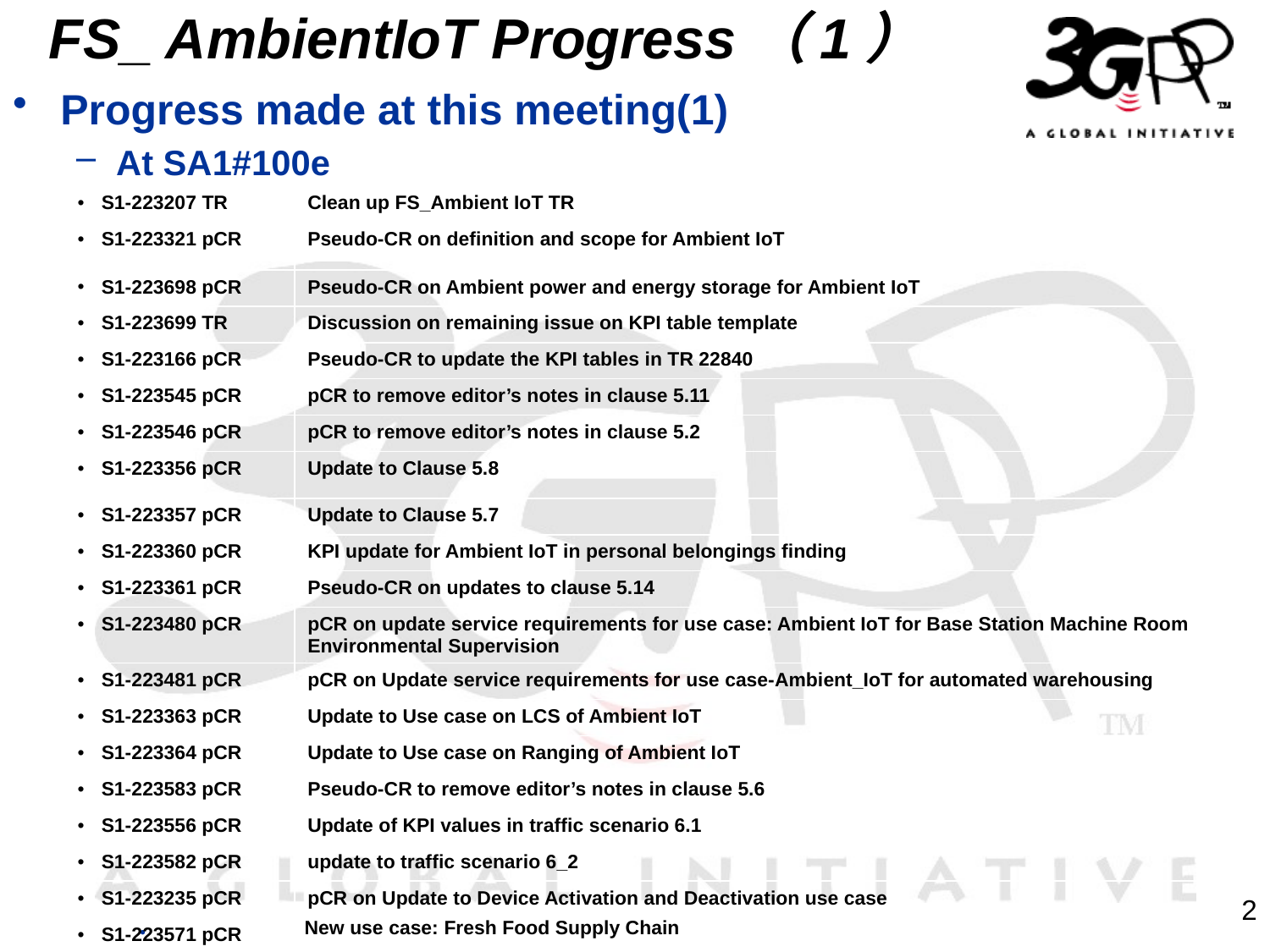

# FS_ AmbientIoT Progress（1）
Progress made at this meeting(1)
At SA1#100e

| S1-223207 TR | Clean up FS\_Ambient IoT TR |
| --- | --- |
| S1-223321 pCR | Pseudo-CR on definition and scope for Ambient IoT |
| S1-223698 pCR | Pseudo-CR on Ambient power and energy storage for Ambient IoT |
| S1-223699 TR | Discussion on remaining issue on KPI table template |
| S1-223166 pCR | Pseudo-CR to update the KPI tables in TR 22840 |
| S1-223545 pCR | pCR to remove editor’s notes in clause 5.11 |
| S1-223546 pCR | pCR to remove editor’s notes in clause 5.2 |
| S1-223356 pCR | Update to Clause 5.8 |
| S1-223357 pCR | Update to Clause 5.7 |
| S1-223360 pCR | KPI update for Ambient IoT in personal belongings finding |
| S1-223361 pCR | Pseudo-CR on updates to clause 5.14 |
| S1-223480 pCR | pCR on update service requirements for use case: Ambient IoT for Base Station Machine Room Environmental Supervision |
| S1-223481 pCR | pCR on Update service requirements for use case-Ambient\_IoT for automated warehousing |
| S1-223363 pCR | Update to Use case on LCS of Ambient IoT |
| S1-223364 pCR | Update to Use case on Ranging of Ambient IoT |
| S1-223583 pCR | Pseudo-CR to remove editor’s notes in clause 5.6 |
| S1-223556 pCR | Update of KPI values in traffic scenario 6.1 |
| S1-223582 pCR | update to traffic scenario 6\_2 |
| S1-223235 pCR | pCR on Update to Device Activation and Deactivation use case |
| S1-223571 pCR | New use case: Fresh Food Supply Chain |
2